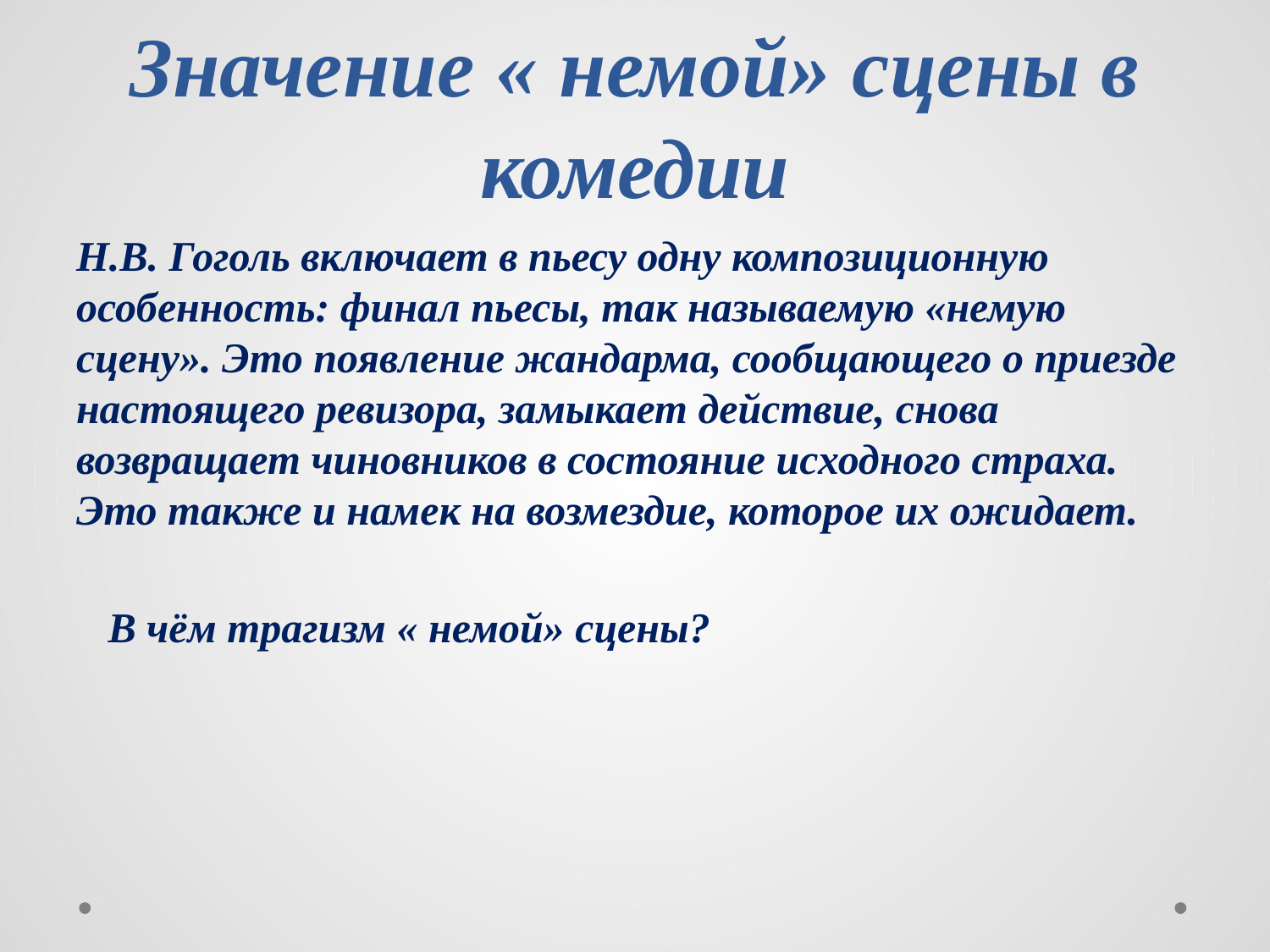

# Значение « немой» сцены в комедии
Н.В. Гоголь включает в пьесу одну композиционную особенность: финал пьесы, так называемую «немую сцену». Это появление жандарма, сообщающего о приезде настоящего ревизора, замыкает действие, снова возвращает чиновников в состояние исходного страха. Это также и намек на возмездие, которое их ожидает.

   В чём трагизм « немой» сцены?